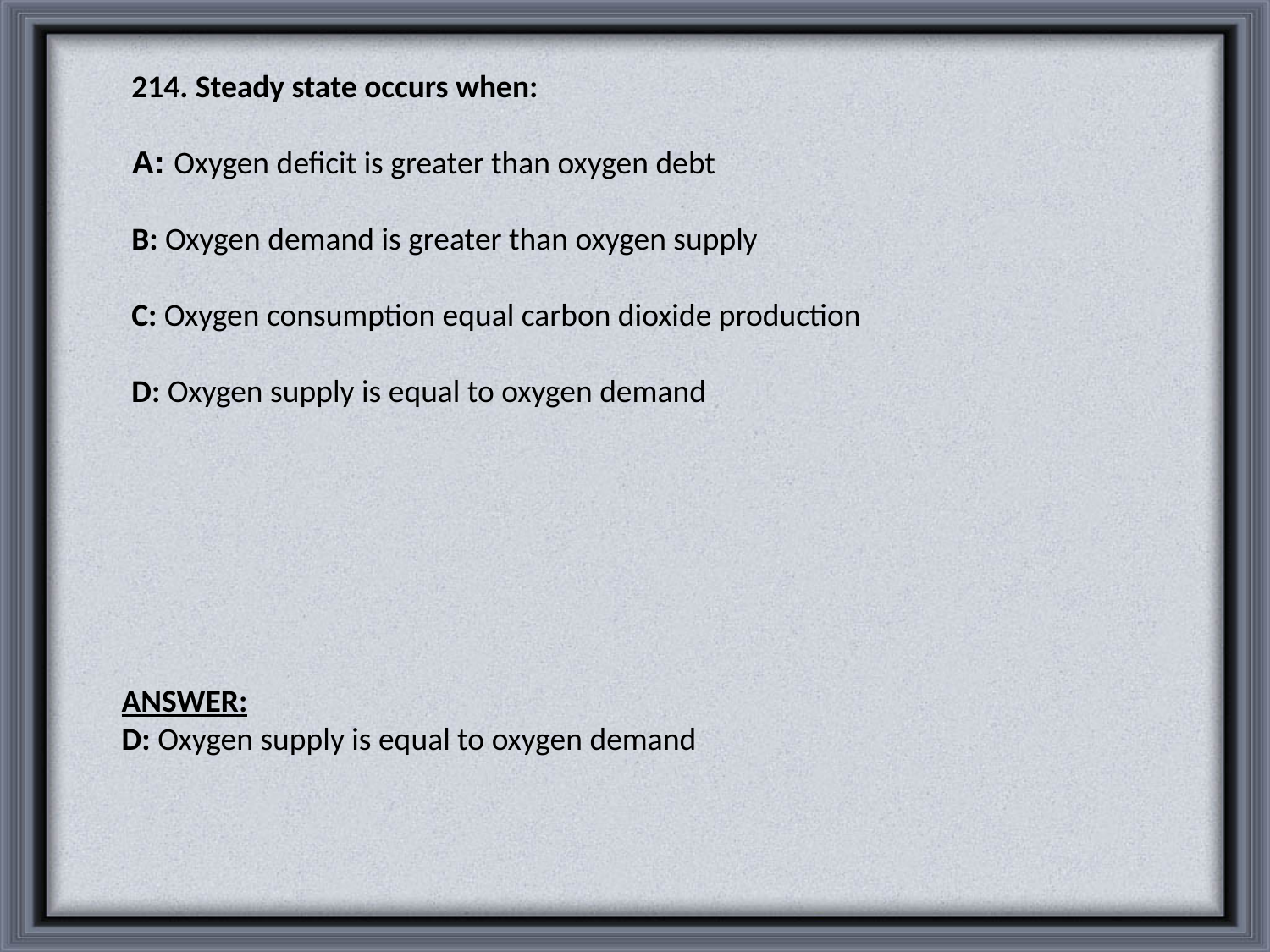

214. Steady state occurs when:

A: Oxygen deficit is greater than oxygen debt

B: Oxygen demand is greater than oxygen supply

C: Oxygen consumption equal carbon dioxide production

D: Oxygen supply is equal to oxygen demand

ANSWER:
D: Oxygen supply is equal to oxygen demand